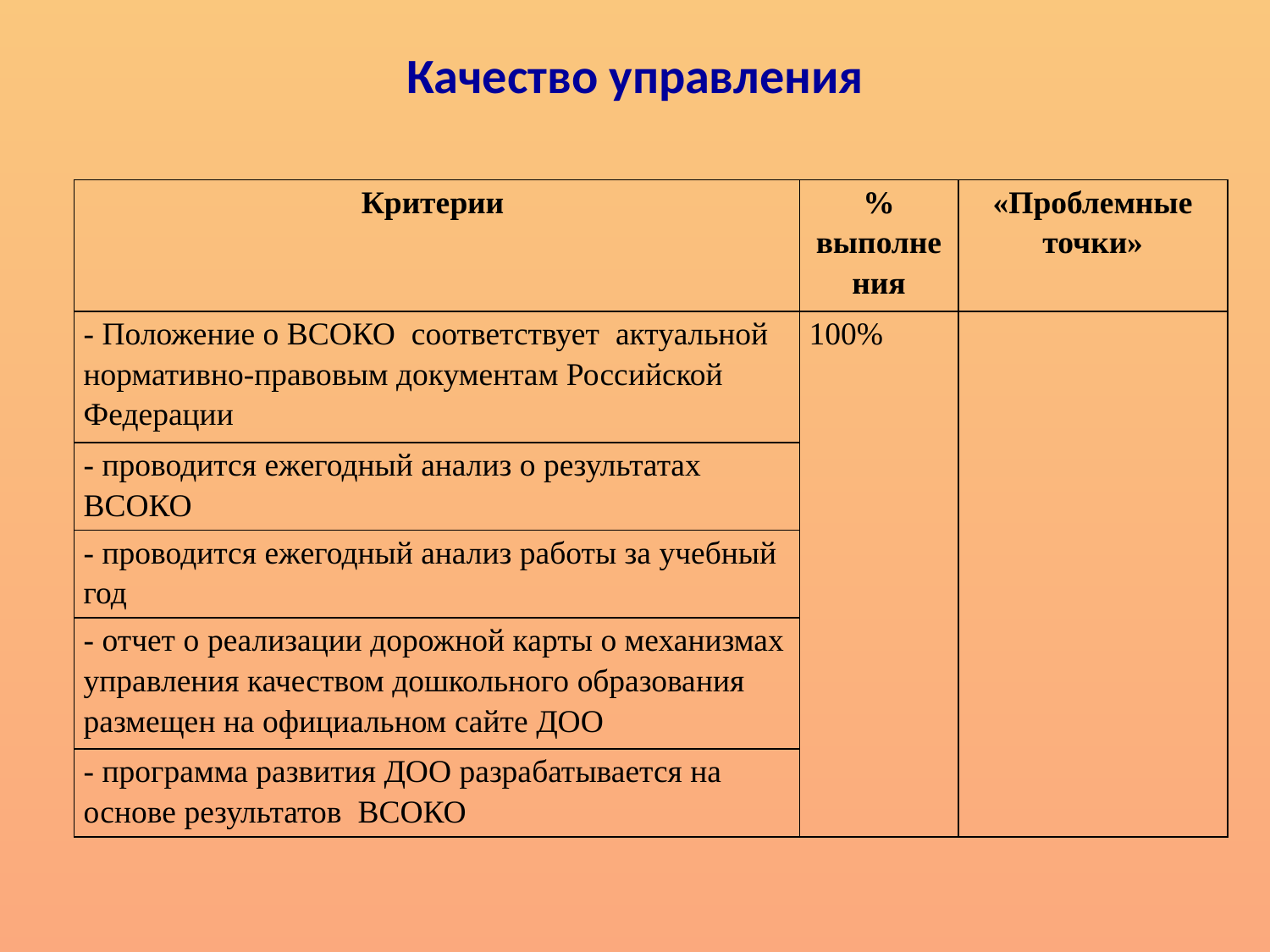

Качество управления
| Критерии | % выполнения | «Проблемные точки» |
| --- | --- | --- |
| - Положение о ВСОКО соответствует актуальной нормативно-правовым документам Российской Федерации | 100% |  |
| - проводится ежегодный анализ о результатах ВСОКО |  |  |
| - проводится ежегодный анализ работы за учебный год |  |  |
| - отчет о реализации дорожной карты о механизмах управления качеством дошкольного образования размещен на официальном сайте ДОО |  |  |
| - программа развития ДОО разрабатывается на основе результатов ВСОКО |  |  |